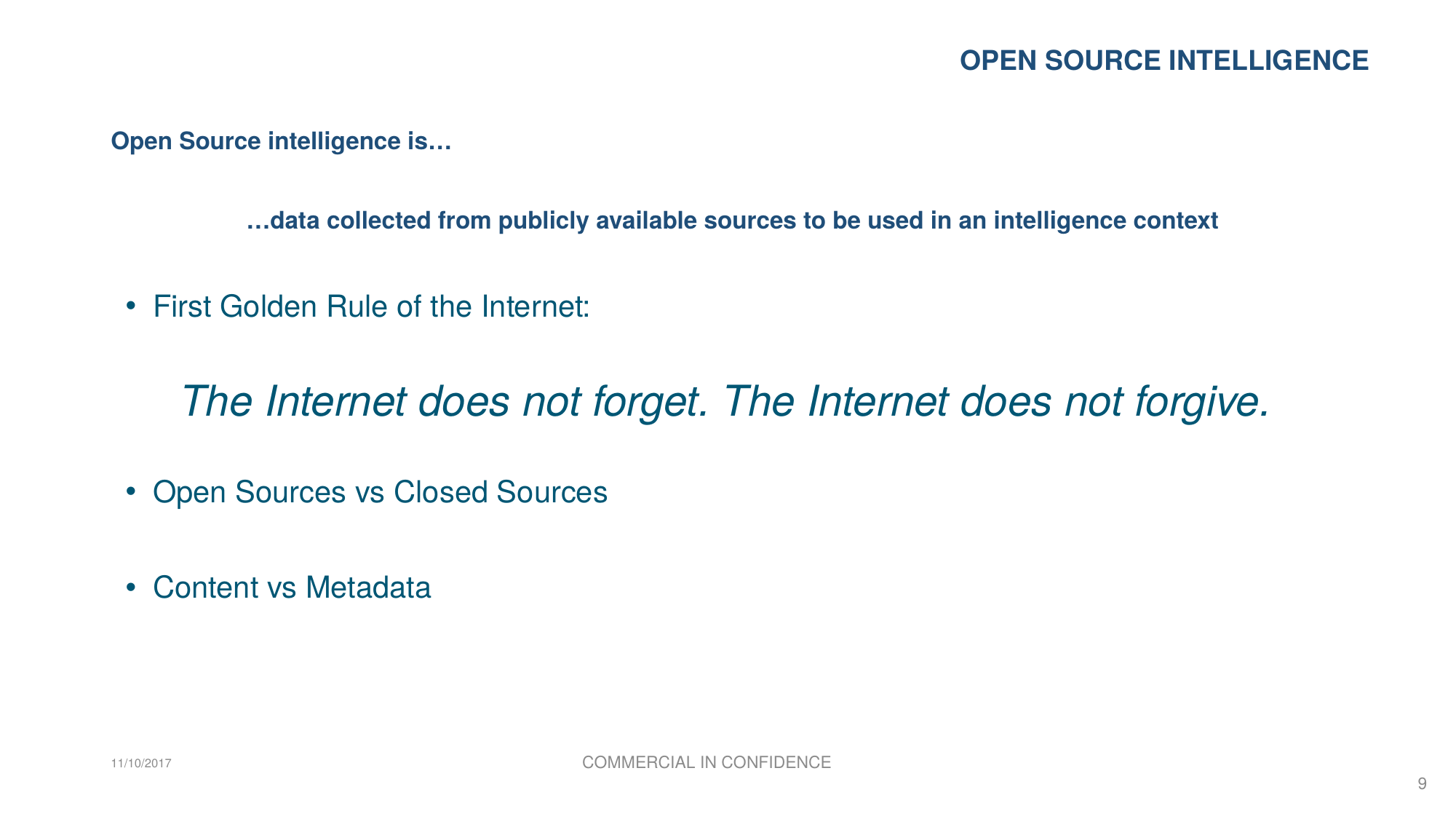

Open source INTELLIGENCE
# Open Source intelligence is…
…data collected from publicly available sources to be used in an intelligence context
First Golden Rule of the Internet:

The Internet does not forget. The Internet does not forgive.

Open Sources vs Closed Sources

Content vs Metadata

COMMERCIAL IN CONFIDENCE
11/10/2017
9